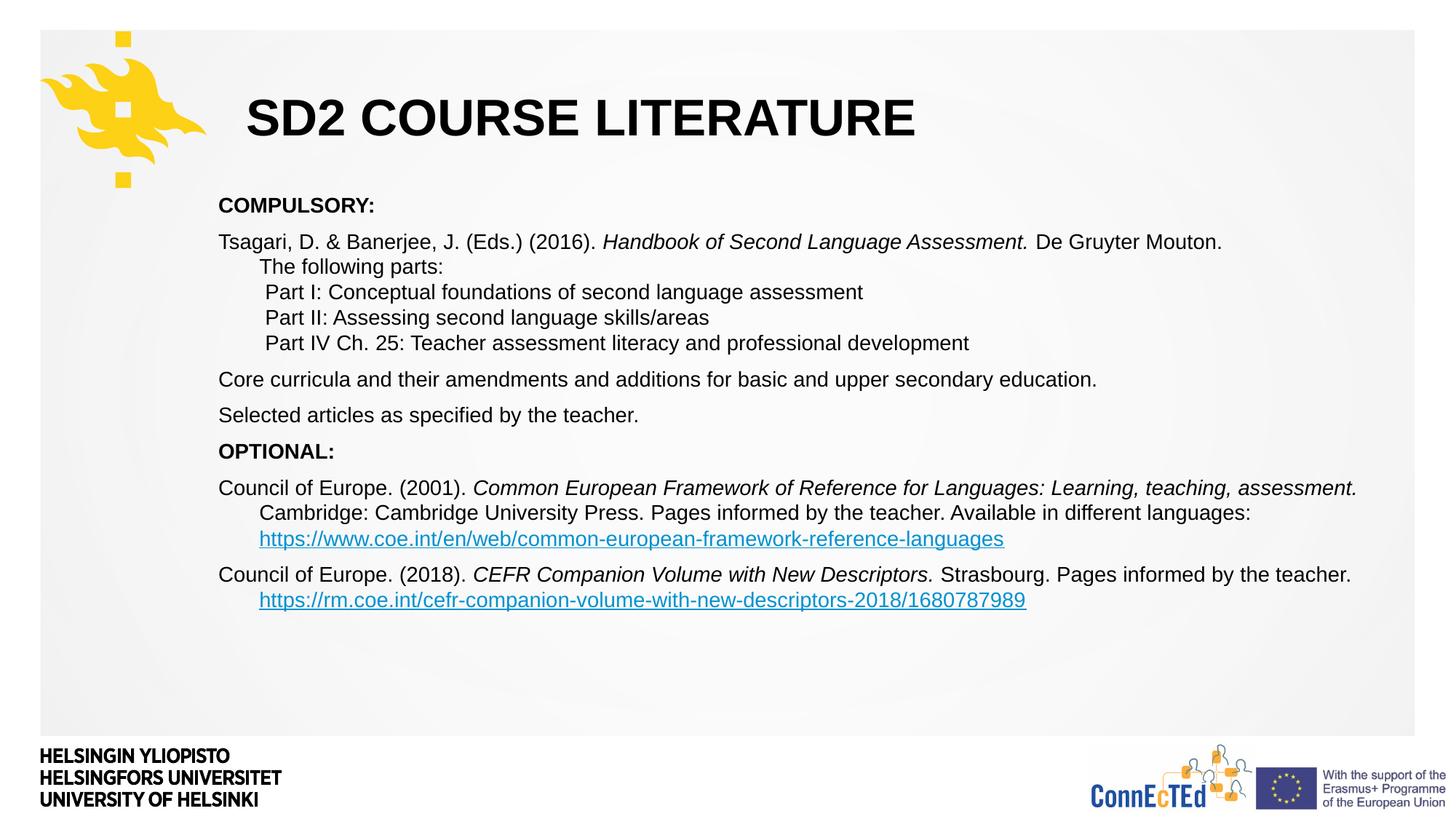

# SD2 Course literature
COMPULSORY:
Tsagari, D. & Banerjee, J. (Eds.) (2016). Handbook of Second Language Assessment. De Gruyter Mouton.
The following parts:
 Part I: Conceptual foundations of second language assessment
 Part II: Assessing second language skills/areas
 Part IV Ch. 25: Teacher assessment literacy and professional development
Core curricula and their amendments and additions for basic and upper secondary education.
Selected articles as specified by the teacher.
OPTIONAL:
Council of Europe. (2001). Common European Framework of Reference for Languages: Learning, teaching, assessment. Cambridge: Cambridge University Press. Pages informed by the teacher. Available in different languages: https://www.coe.int/en/web/common-european-framework-reference-languages
Council of Europe. (2018). CEFR Companion Volume with New Descriptors. Strasbourg. Pages informed by the teacher. https://rm.coe.int/cefr-companion-volume-with-new-descriptors-2018/1680787989